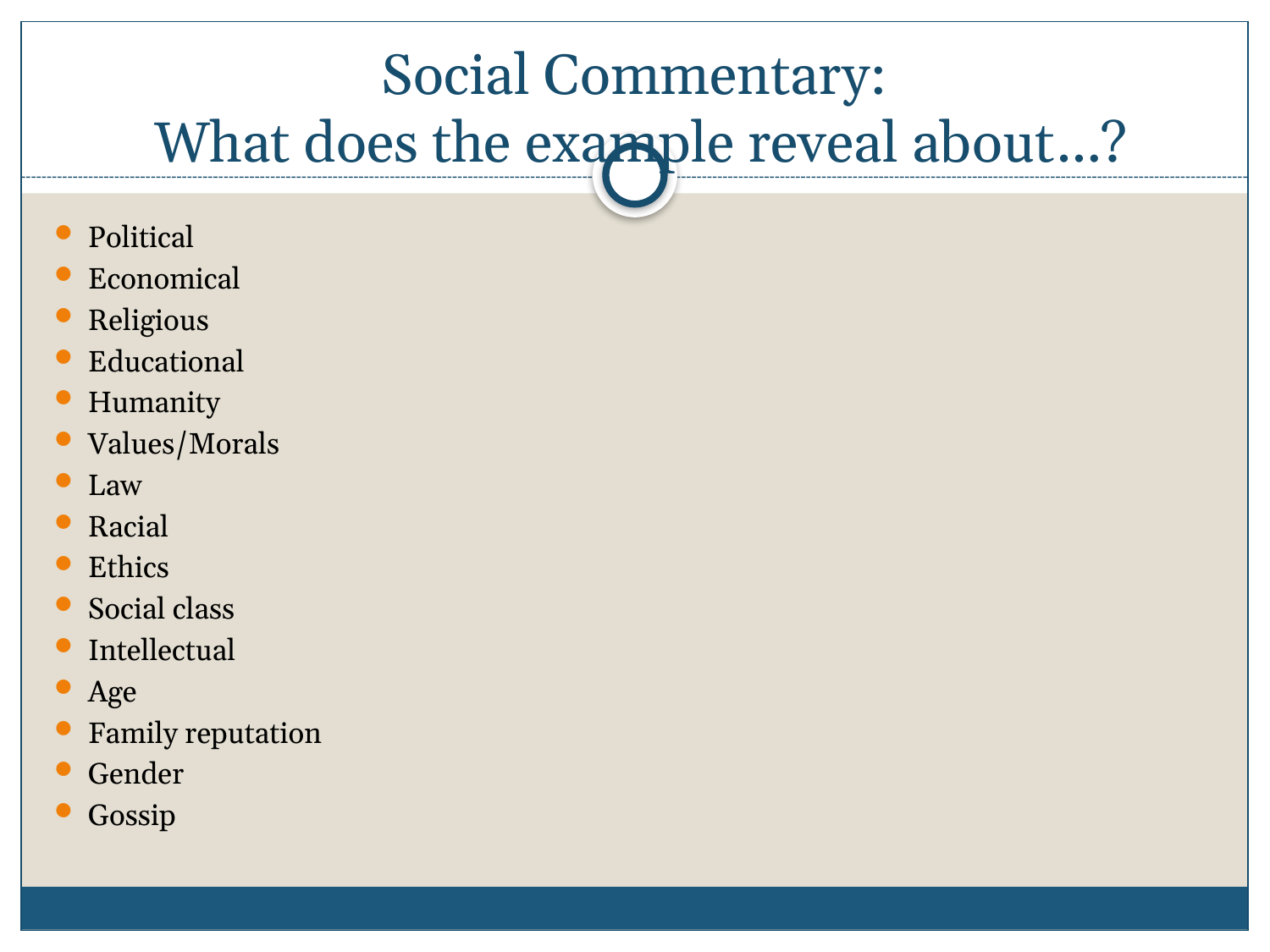

# Social Commentary: What does the example reveal about…?
Political
Economical
Religious
Educational
Humanity
Values/Morals
Law
Racial
Ethics
Social class
Intellectual
Age
Family reputation
Gender
Gossip